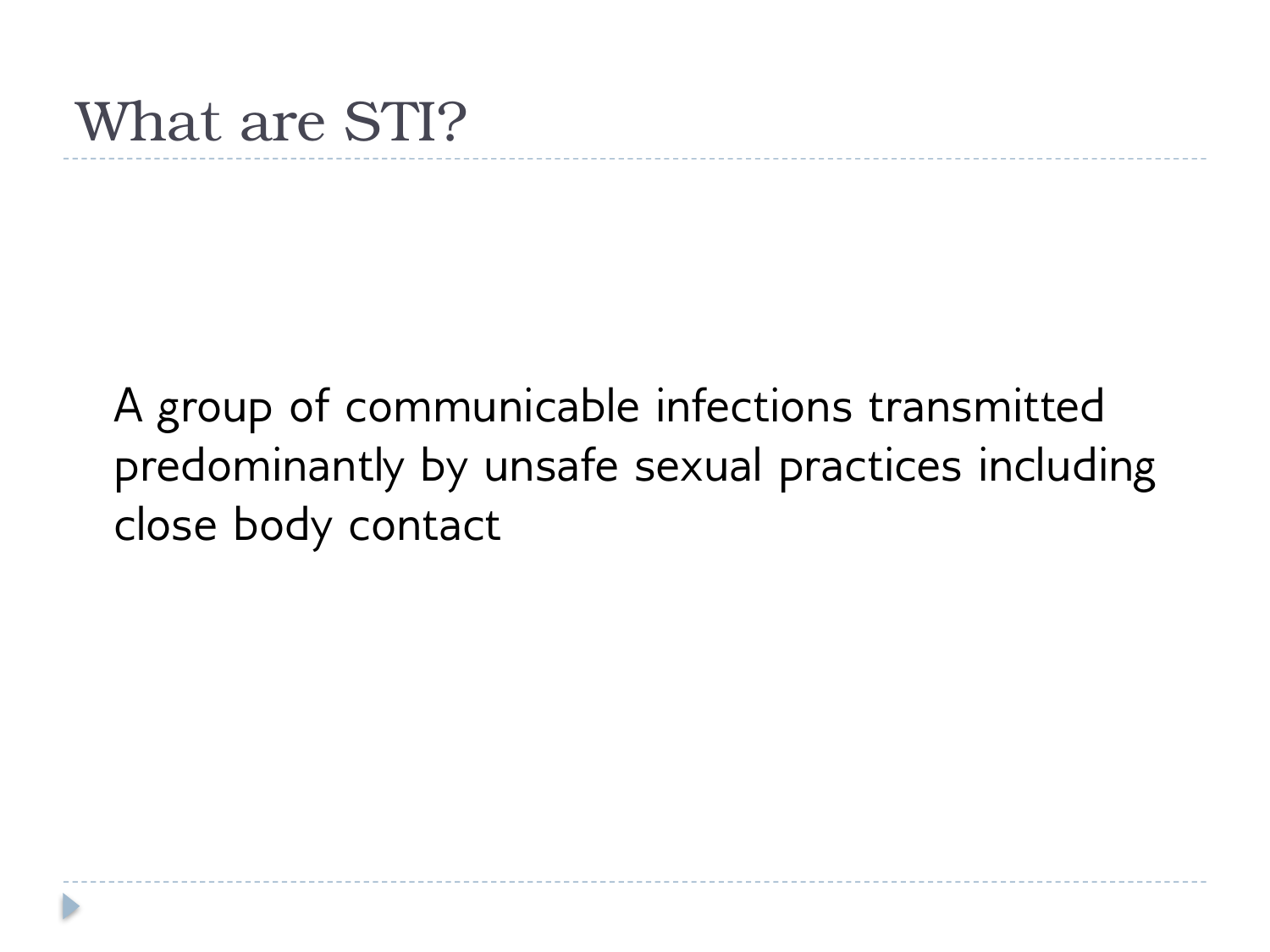

# What are STI?

	A group of communicable infections transmitted predominantly by unsafe sexual practices including close body contact